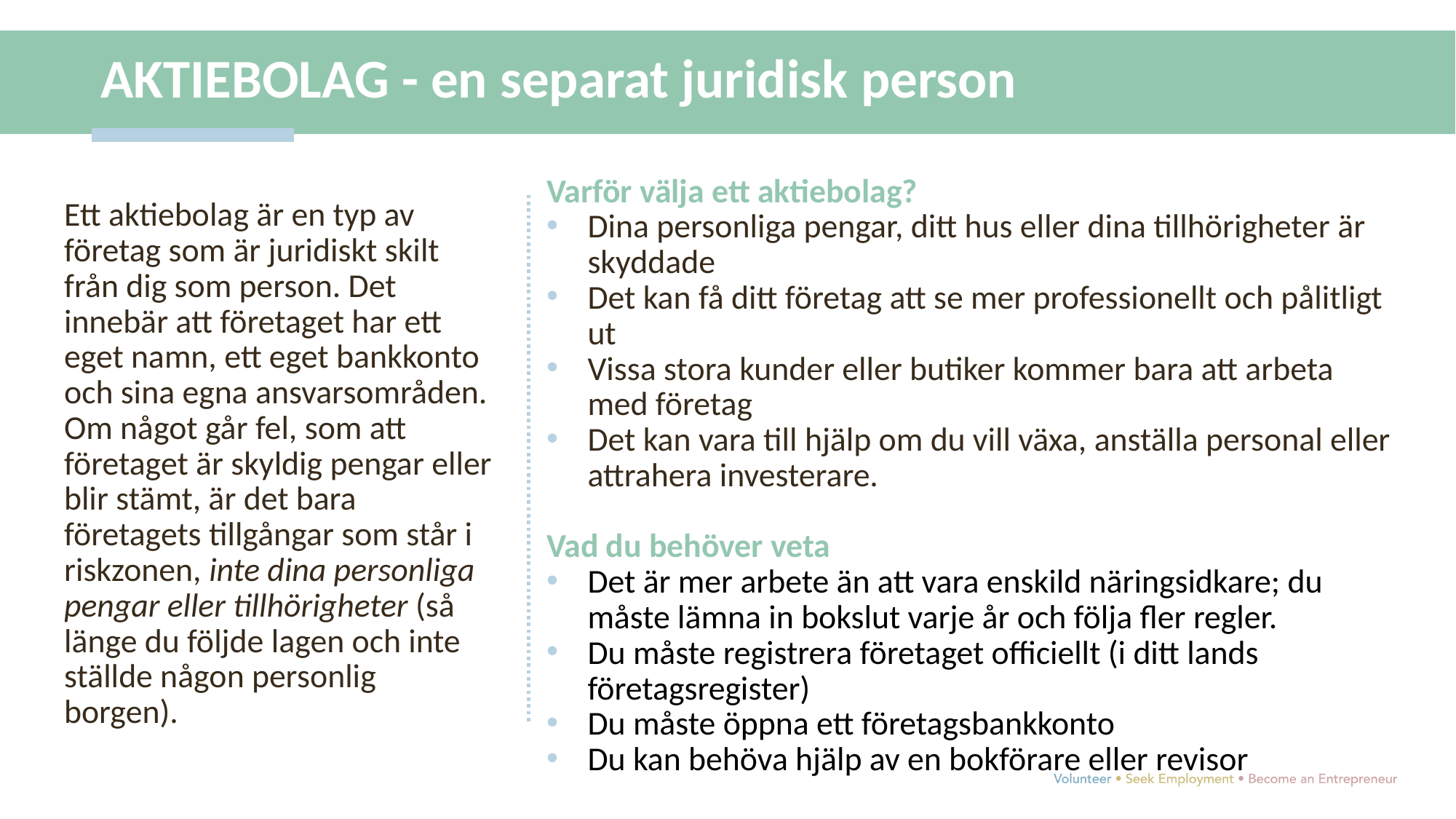

AKTIEBOLAG - en separat juridisk person
Varför välja ett aktiebolag?
Dina personliga pengar, ditt hus eller dina tillhörigheter är skyddade
Det kan få ditt företag att se mer professionellt och pålitligt ut
Vissa stora kunder eller butiker kommer bara att arbeta med företag
Det kan vara till hjälp om du vill växa, anställa personal eller attrahera investerare.

Vad du behöver veta
Det är mer arbete än att vara enskild näringsidkare; du måste lämna in bokslut varje år och följa fler regler.
Du måste registrera företaget officiellt (i ditt lands företagsregister)
Du måste öppna ett företagsbankkonto
Du kan behöva hjälp av en bokförare eller revisor

Ett aktiebolag är en typ av företag som är juridiskt skilt från dig som person. Det innebär att företaget har ett eget namn, ett eget bankkonto och sina egna ansvarsområden.
Om något går fel, som att företaget är skyldig pengar eller blir stämt, är det bara företagets tillgångar som står i riskzonen, inte dina personliga pengar eller tillhörigheter (så länge du följde lagen och inte ställde någon personlig borgen).